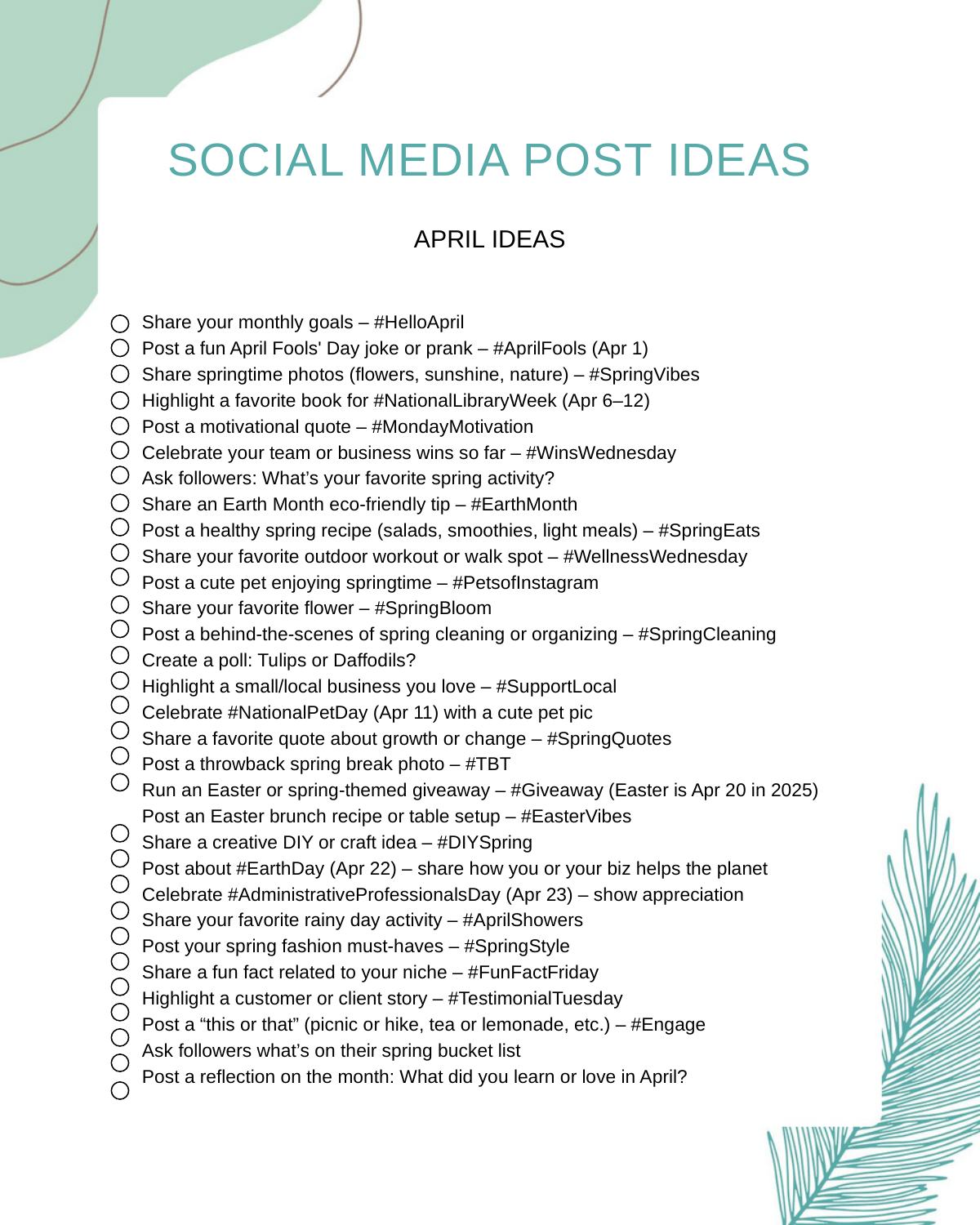

SOCIAL MEDIA POST IDEAS
APRIL IDEAS
Share your monthly goals – #HelloApril
Post a fun April Fools' Day joke or prank – #AprilFools (Apr 1)
Share springtime photos (flowers, sunshine, nature) – #SpringVibes
Highlight a favorite book for #NationalLibraryWeek (Apr 6–12)
Post a motivational quote – #MondayMotivation
Celebrate your team or business wins so far – #WinsWednesday
Ask followers: What’s your favorite spring activity?
Share an Earth Month eco-friendly tip – #EarthMonth
Post a healthy spring recipe (salads, smoothies, light meals) – #SpringEats
Share your favorite outdoor workout or walk spot – #WellnessWednesday
Post a cute pet enjoying springtime – #PetsofInstagram
Share your favorite flower – #SpringBloom
Post a behind-the-scenes of spring cleaning or organizing – #SpringCleaning
Create a poll: Tulips or Daffodils?
Highlight a small/local business you love – #SupportLocal
Celebrate #NationalPetDay (Apr 11) with a cute pet pic
Share a favorite quote about growth or change – #SpringQuotes
Post a throwback spring break photo – #TBT
Run an Easter or spring-themed giveaway – #Giveaway (Easter is Apr 20 in 2025)
Post an Easter brunch recipe or table setup – #EasterVibes
Share a creative DIY or craft idea – #DIYSpring
Post about #EarthDay (Apr 22) – share how you or your biz helps the planet
Celebrate #AdministrativeProfessionalsDay (Apr 23) – show appreciation
Share your favorite rainy day activity – #AprilShowers
Post your spring fashion must-haves – #SpringStyle
Share a fun fact related to your niche – #FunFactFriday
Highlight a customer or client story – #TestimonialTuesday
Post a “this or that” (picnic or hike, tea or lemonade, etc.) – #Engage
Ask followers what’s on their spring bucket list
Post a reflection on the month: What did you learn or love in April?